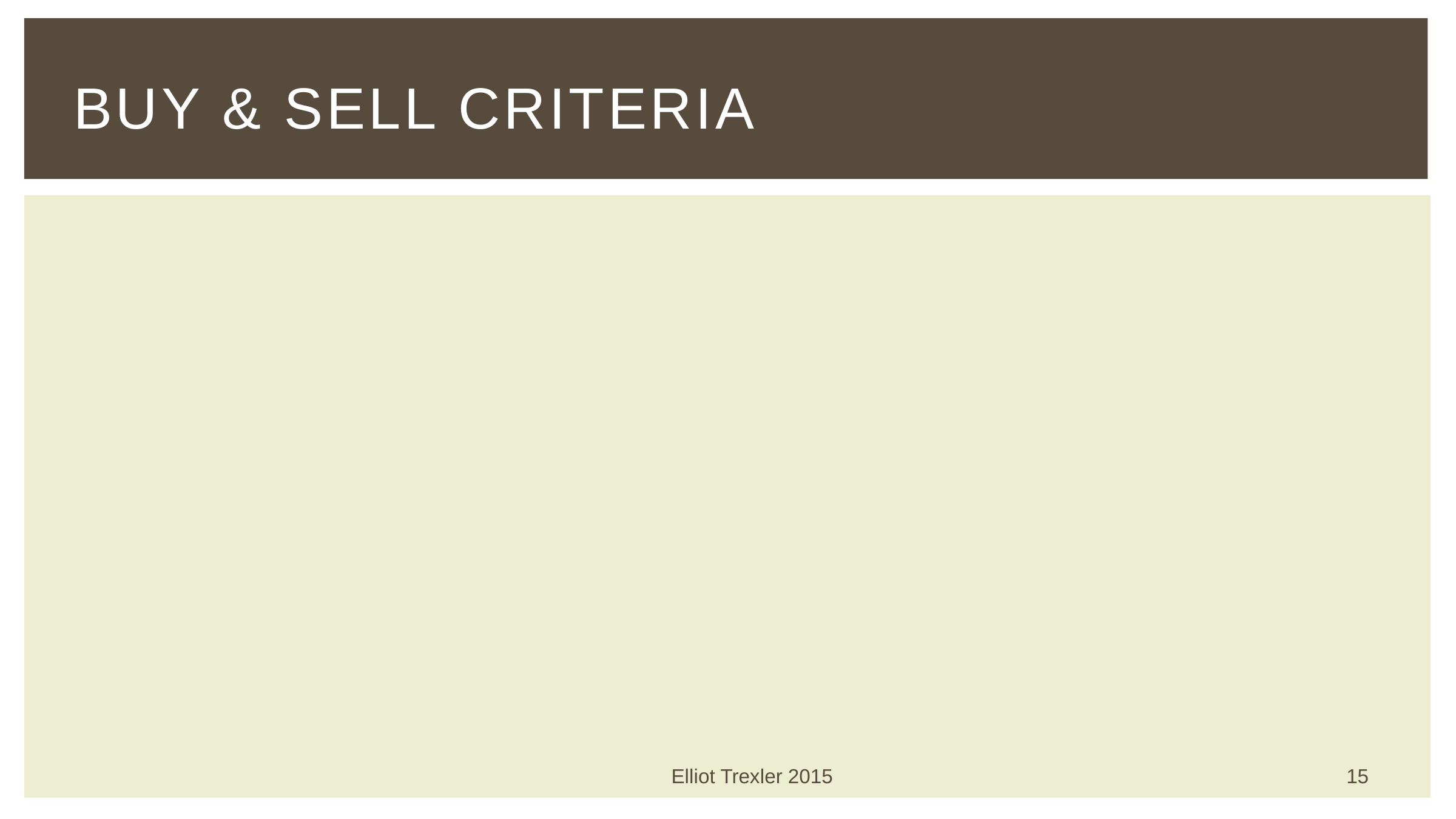

# Buy & sell criteria

15
Elliot Trexler 2015